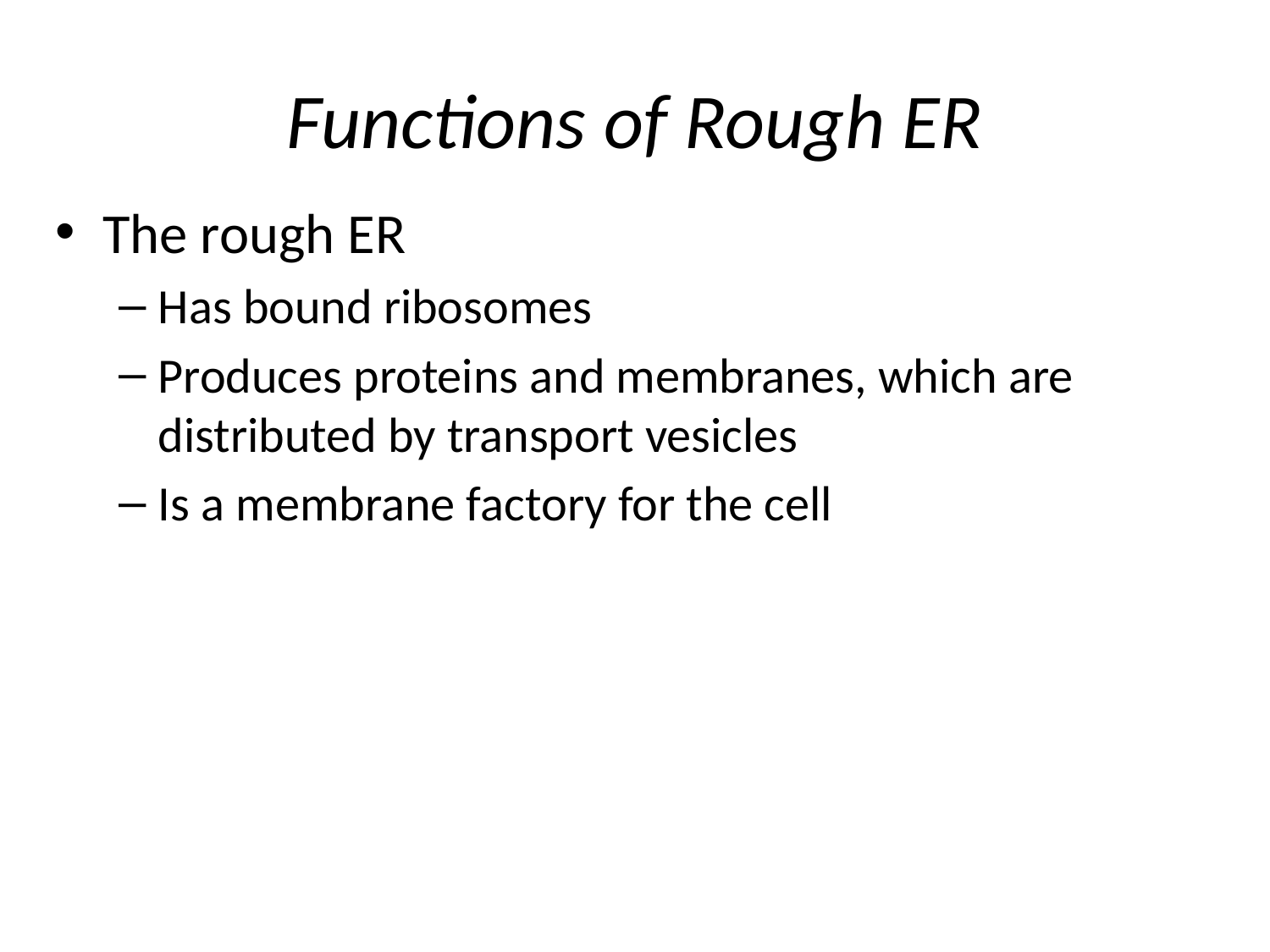

# Functions of Rough ER
The rough ER
Has bound ribosomes
Produces proteins and membranes, which are distributed by transport vesicles
Is a membrane factory for the cell